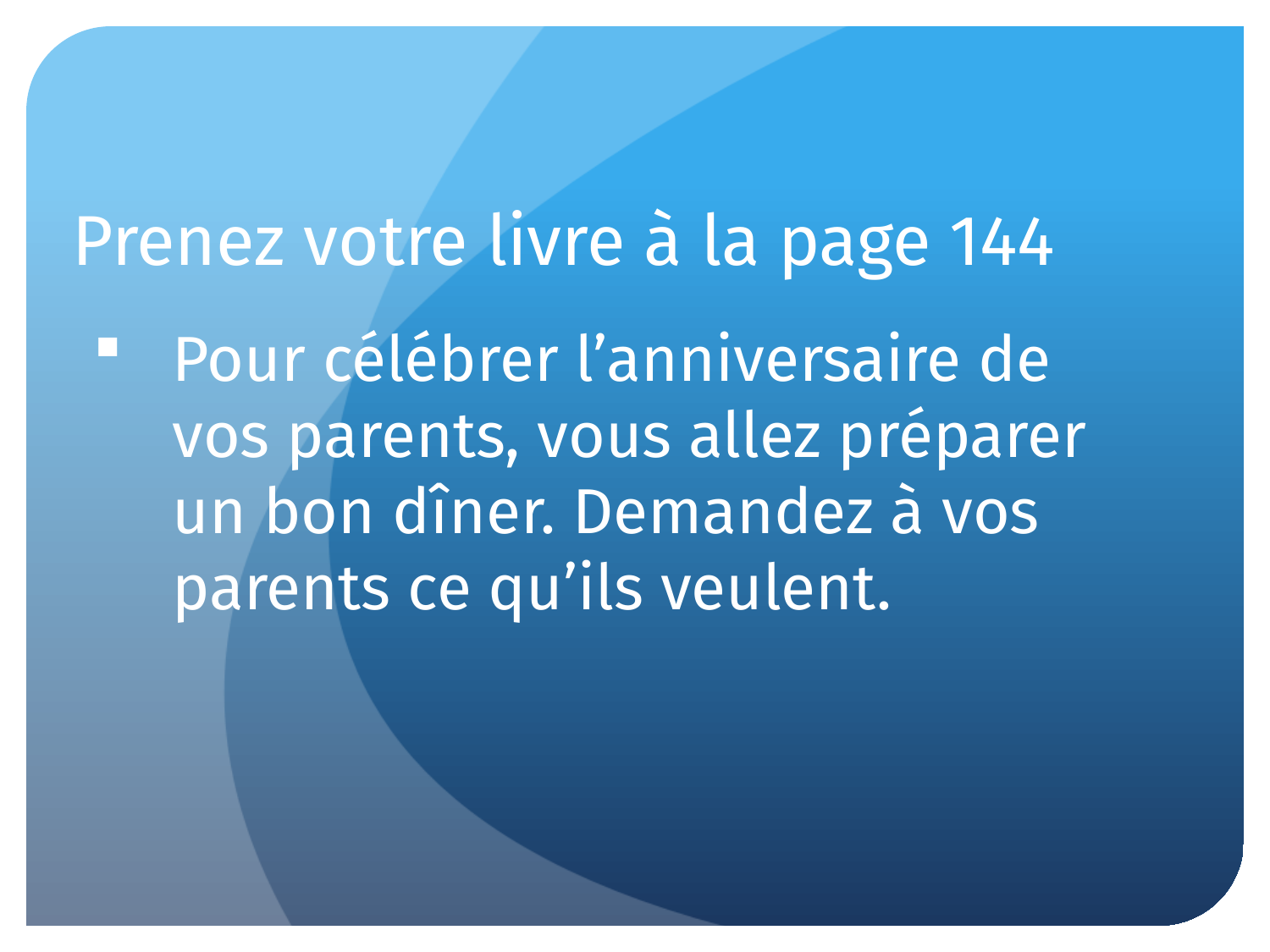

# Prenez votre livre à la page 144
Pour célébrer l’anniversaire de vos parents, vous allez préparer un bon dîner. Demandez à vos parents ce qu’ils veulent.